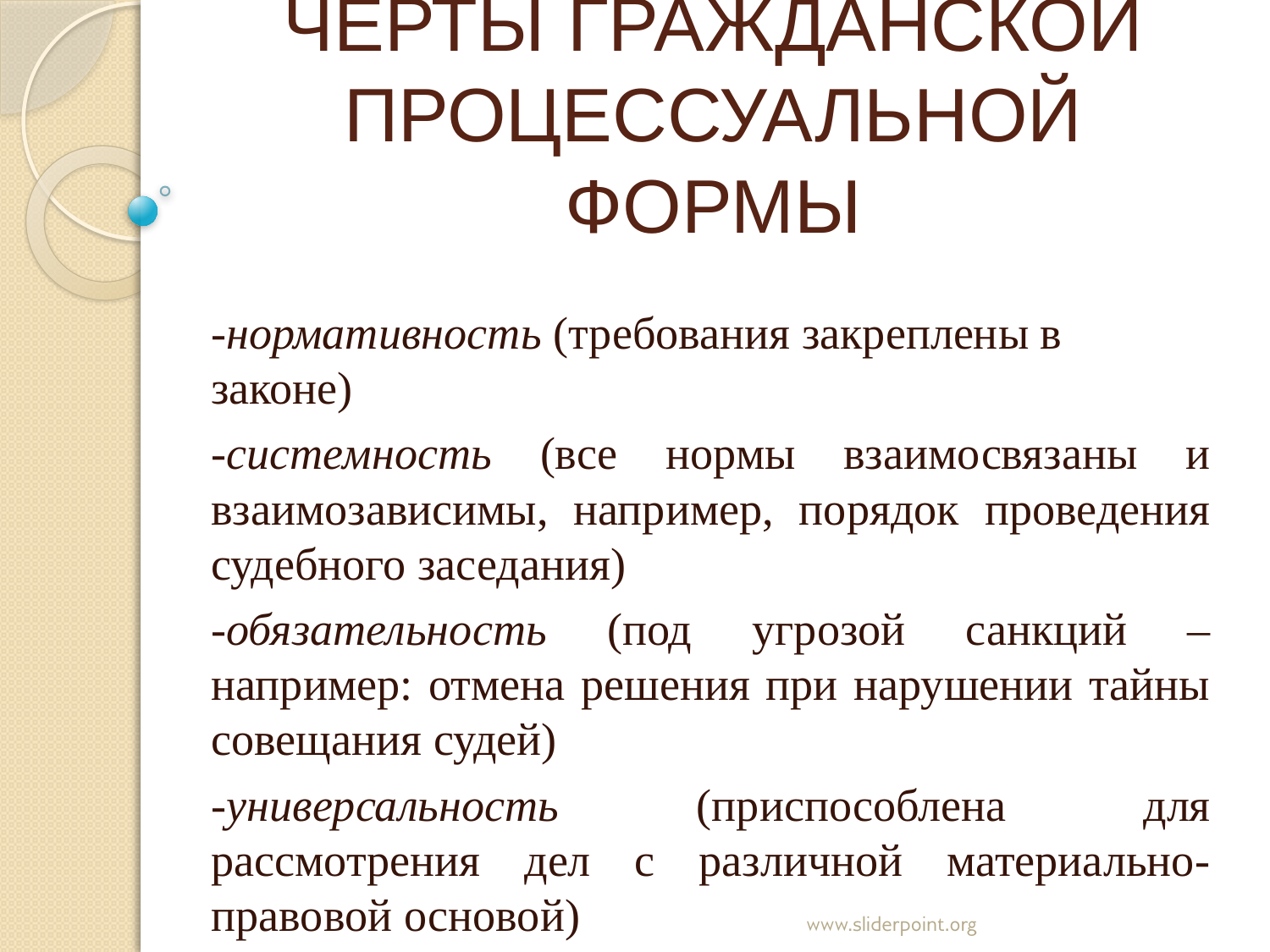

# ЧЕРТЫ ГРАЖДАНСКОЙ ПРОЦЕССУАЛЬНОЙ ФОРМЫ
-нормативность (требования закреплены в законе)
-системность (все нормы взаимосвязаны и взаимозависимы, например, порядок проведения судебного заседания)
-обязательность (под угрозой санкций – например: отмена решения при нарушении тайны совещания судей)
-универсальность (приспособлена для рассмотрения дел с различной материально-правовой основой)

www.sliderpoint.org